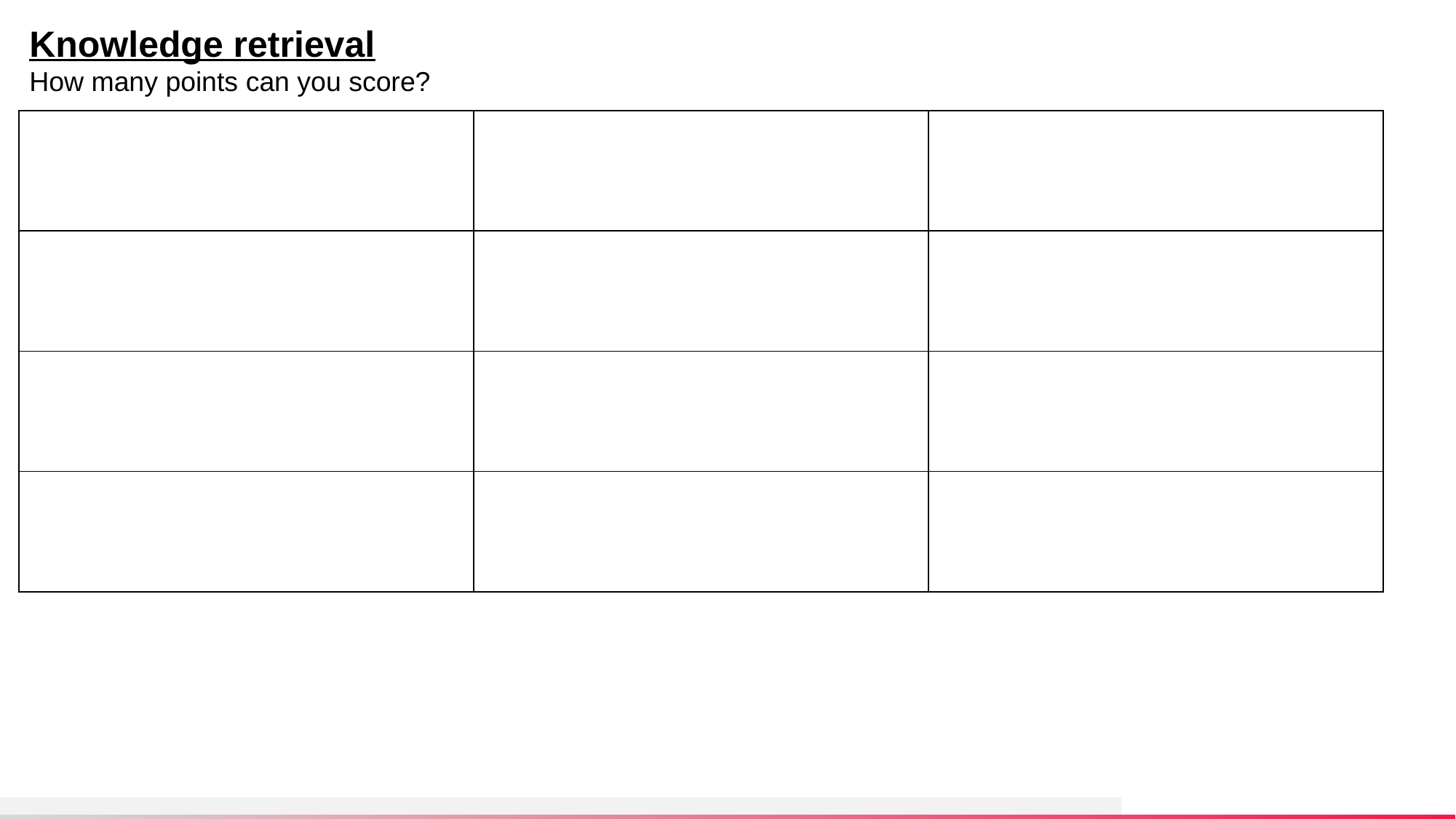

Knowledge retrieval
How many points can you score?
|  |  |  |
| --- | --- | --- |
|  |  |  |
|  |  |  |
|  |  |  |